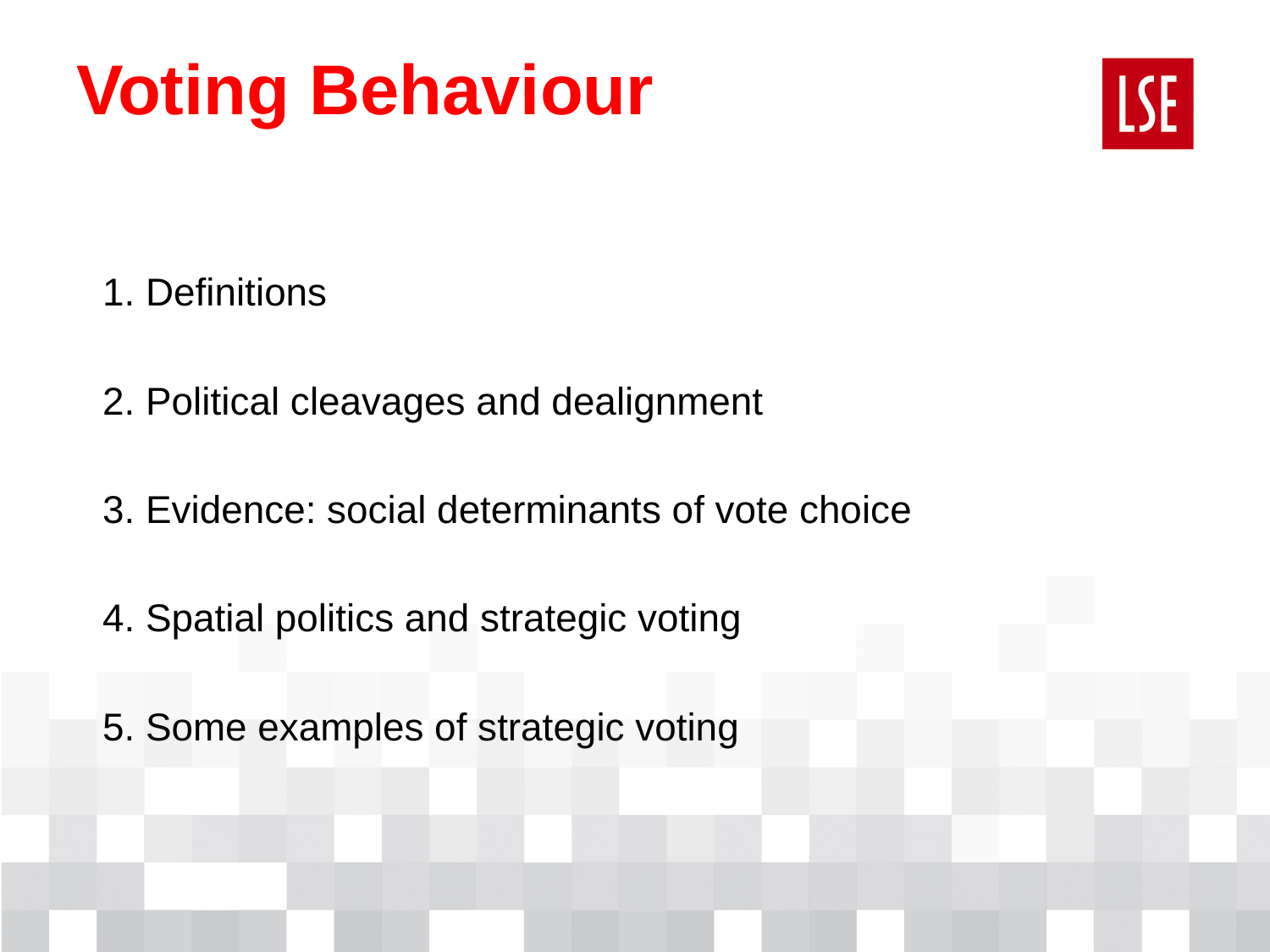

# Voting Behaviour
1. Definitions

2. Political cleavages and dealignment

3. Evidence: social determinants of vote choice

4. Spatial politics and strategic voting

5. Some examples of strategic voting